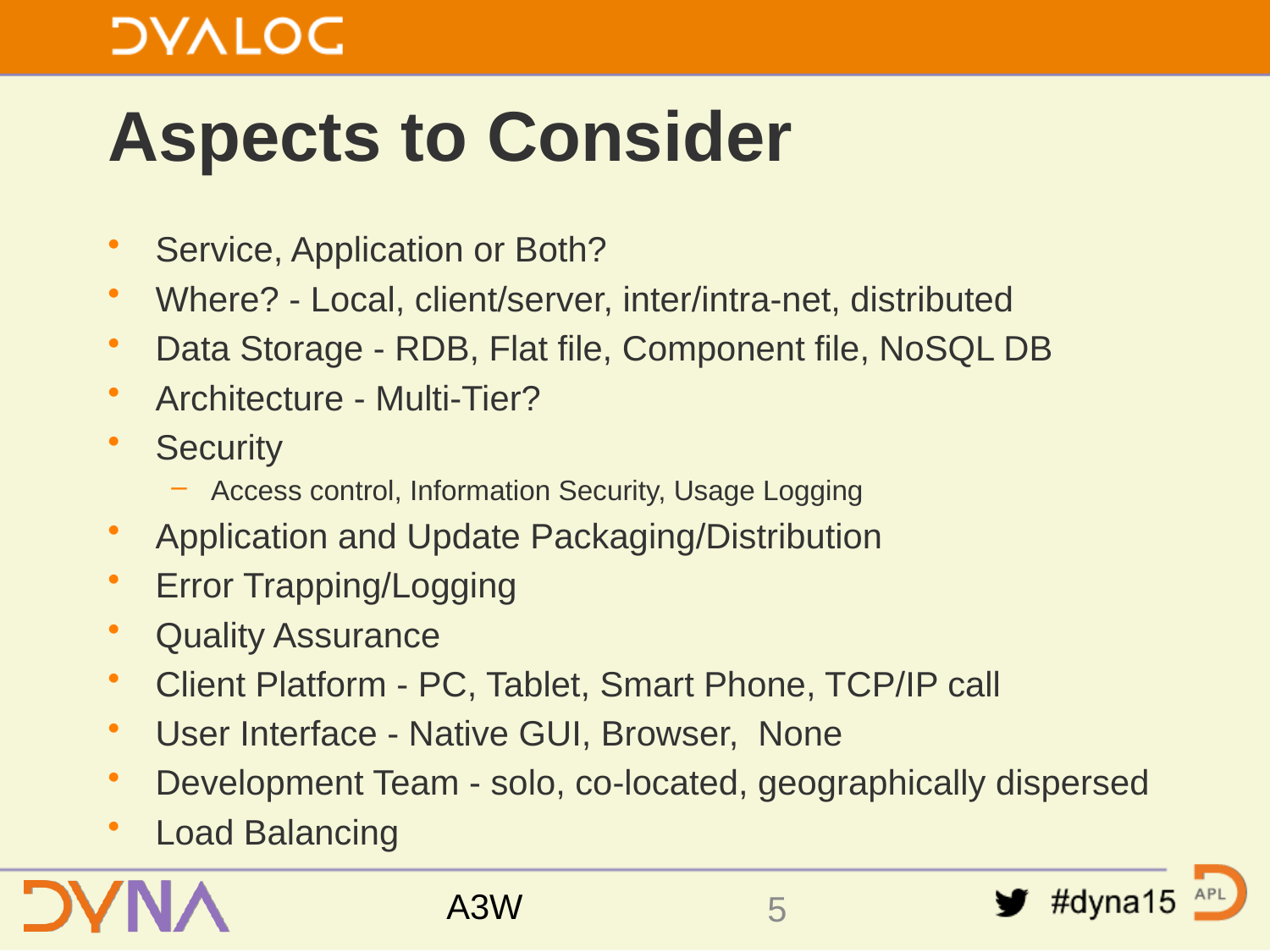

# Aspects to Consider
Service, Application or Both?
Where? - Local, client/server, inter/intra-net, distributed
Data Storage - RDB, Flat file, Component file, NoSQL DB
Architecture - Multi-Tier?
Security
Access control, Information Security, Usage Logging
Application and Update Packaging/Distribution
Error Trapping/Logging
Quality Assurance
Client Platform - PC, Tablet, Smart Phone, TCP/IP call
User Interface - Native GUI, Browser,  None
Development Team - solo, co-located, geographically dispersed
Load Balancing
5
A3W